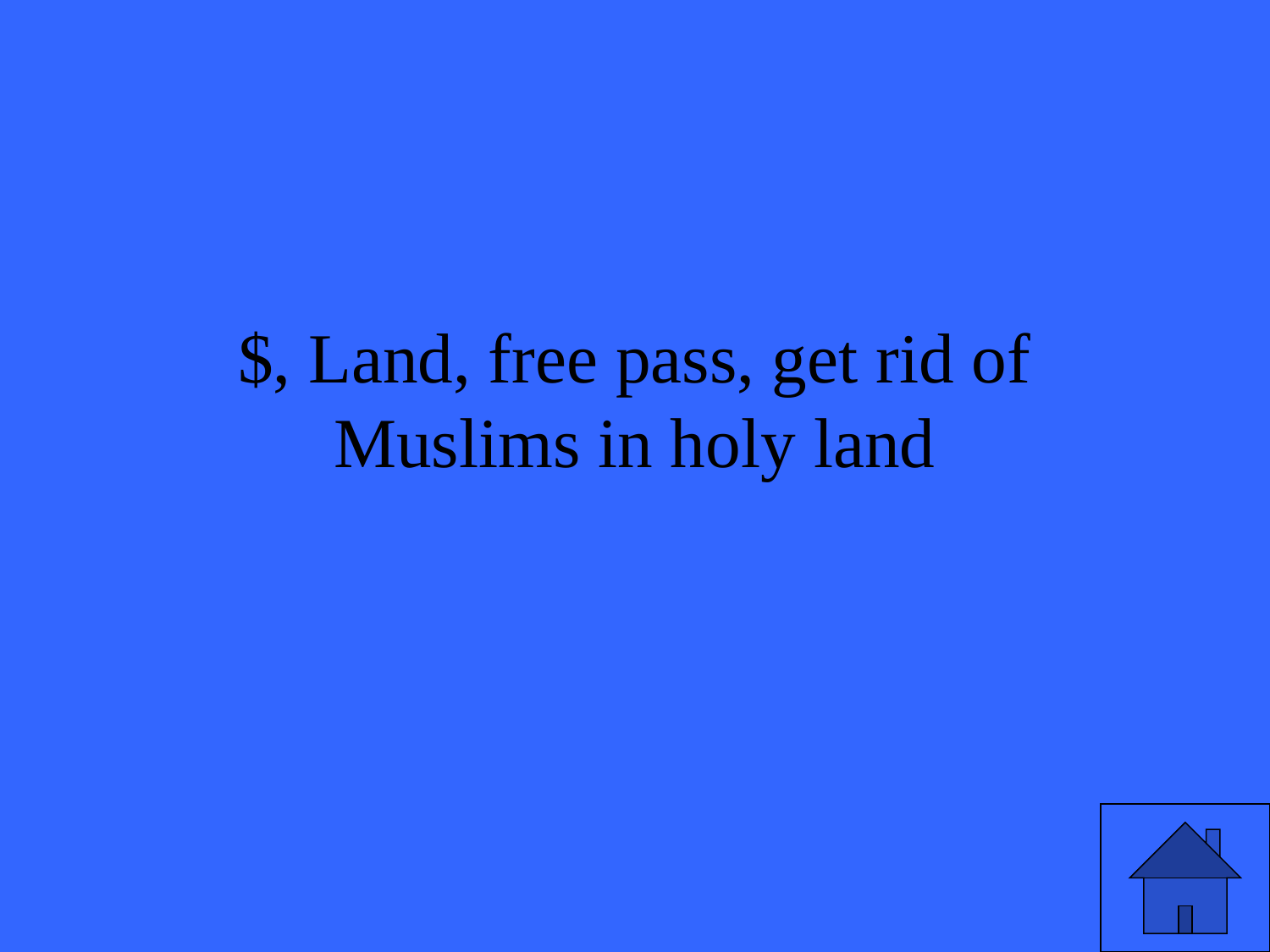

# $, Land, free pass, get rid of Muslims in holy land